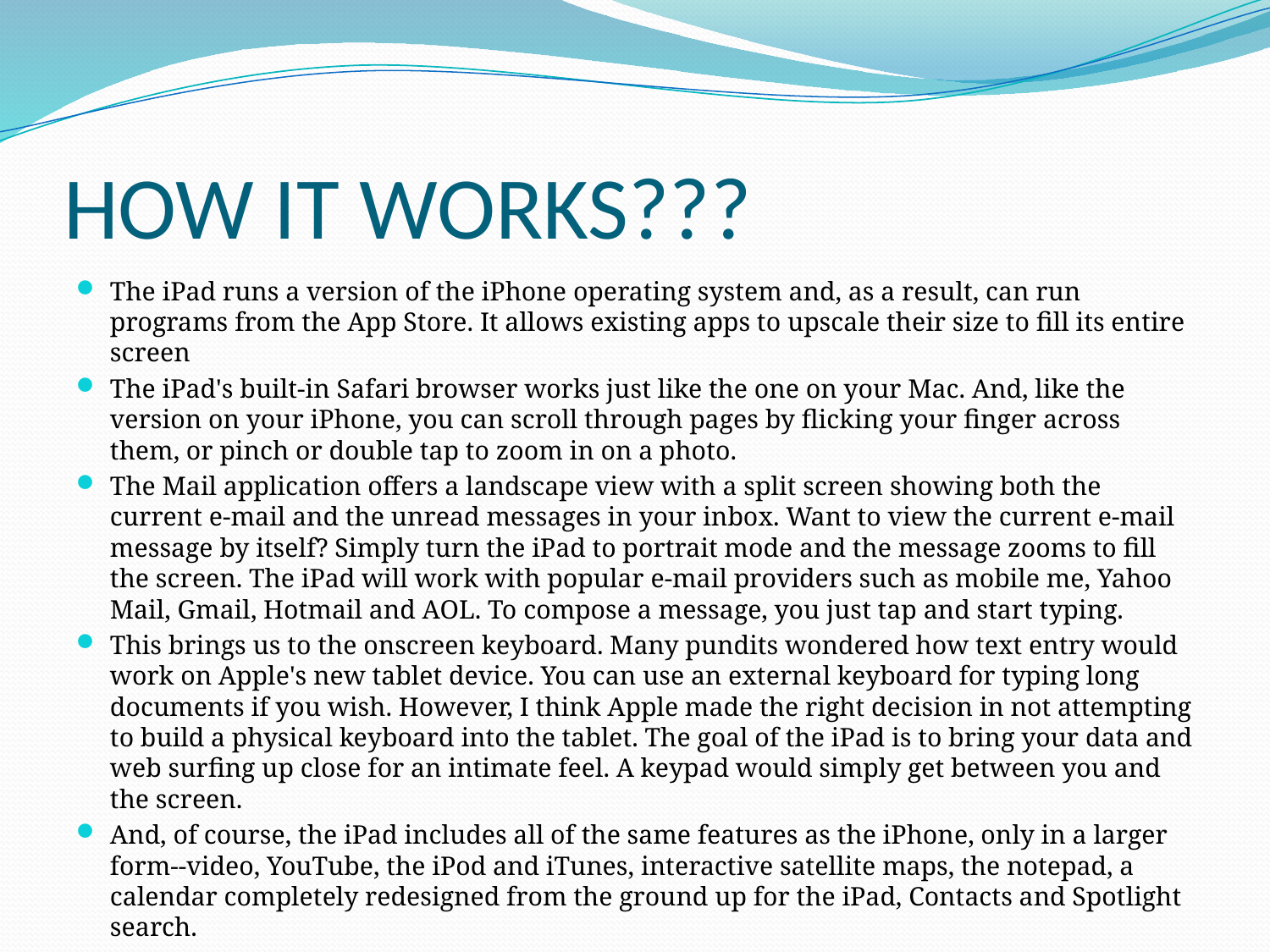

# HOW IT WORKS???
The iPad runs a version of the iPhone operating system and, as a result, can run programs from the App Store. It allows existing apps to upscale their size to fill its entire screen
The iPad's built-in Safari browser works just like the one on your Mac. And, like the version on your iPhone, you can scroll through pages by flicking your finger across them, or pinch or double tap to zoom in on a photo.
The Mail application offers a landscape view with a split screen showing both the current e-mail and the unread messages in your inbox. Want to view the current e-mail message by itself? Simply turn the iPad to portrait mode and the message zooms to fill the screen. The iPad will work with popular e-mail providers such as mobile me, Yahoo Mail, Gmail, Hotmail and AOL. To compose a message, you just tap and start typing.
This brings us to the onscreen keyboard. Many pundits wondered how text entry would work on Apple's new tablet device. You can use an external keyboard for typing long documents if you wish. However, I think Apple made the right decision in not attempting to build a physical keyboard into the tablet. The goal of the iPad is to bring your data and web surfing up close for an intimate feel. A keypad would simply get between you and the screen.
And, of course, the iPad includes all of the same features as the iPhone, only in a larger form--video, YouTube, the iPod and iTunes, interactive satellite maps, the notepad, a calendar completely redesigned from the ground up for the iPad, Contacts and Spotlight search.